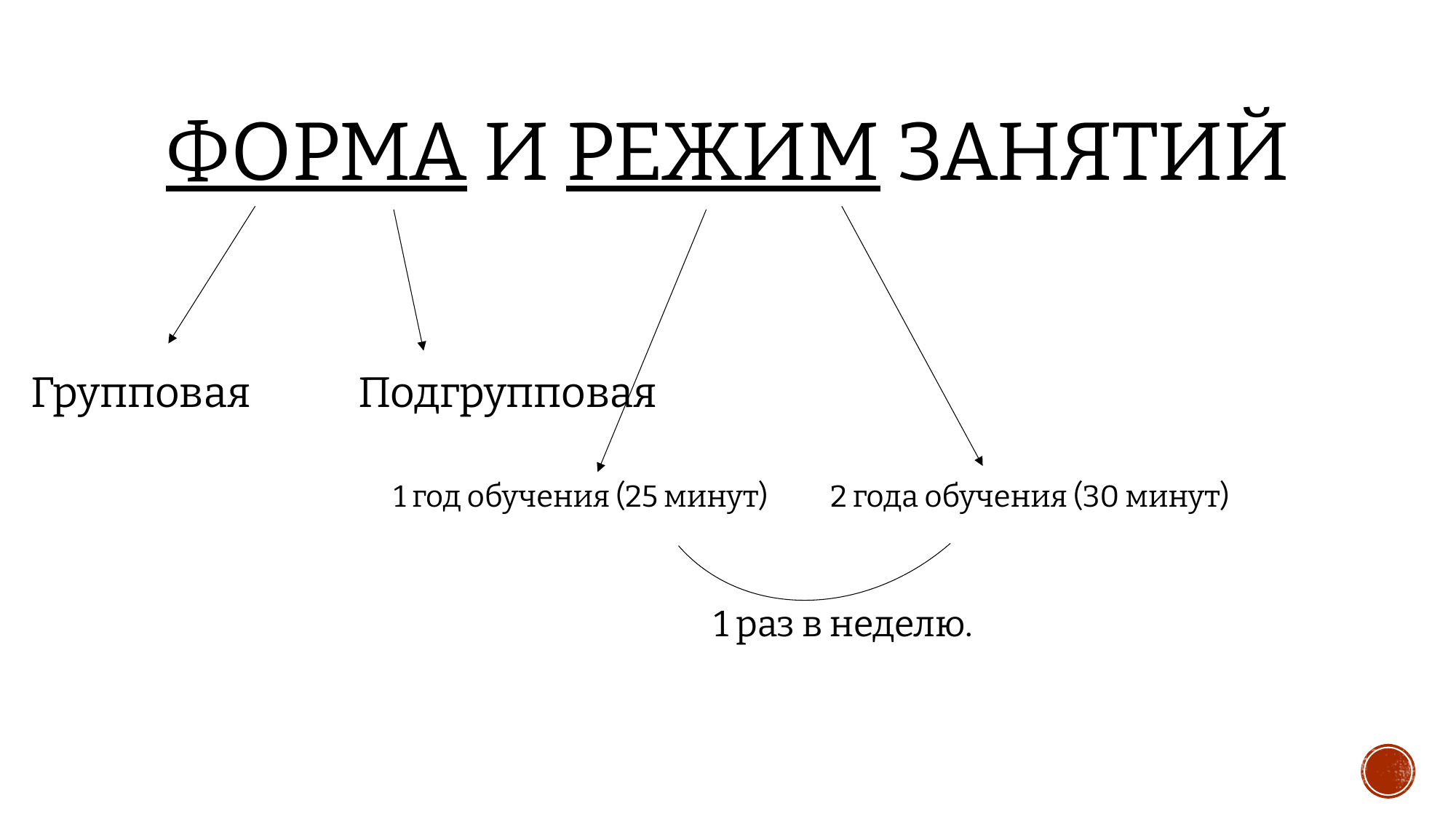

# Форма и Режим занятий

Групповая	Подгрупповая
1 год обучения (25 минут)	2 года обучения (30 минут)
1 раз в неделю.